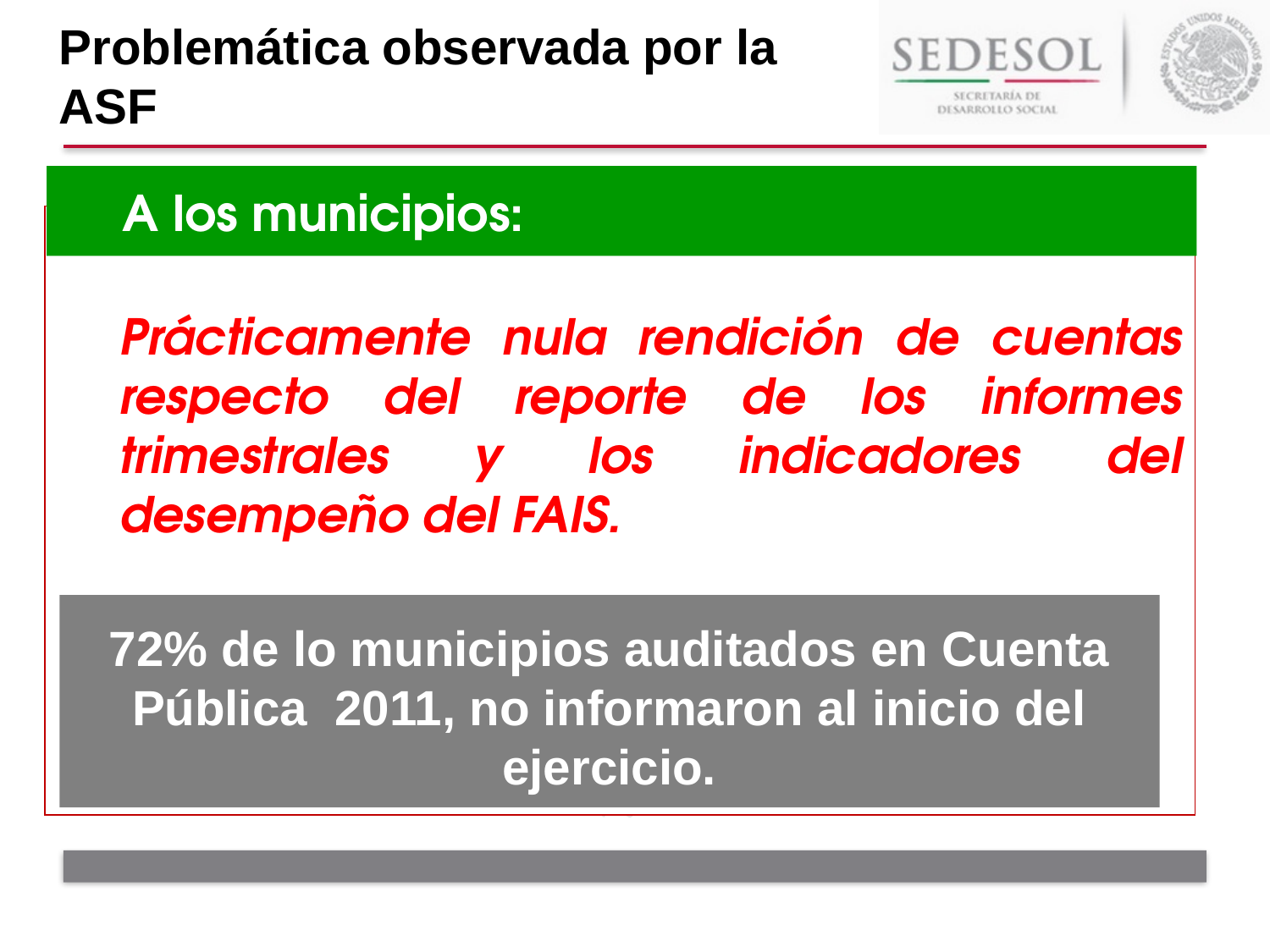

Problemática observada por la ASF

A los municipios:

Prácticamente nula rendición de cuentas respecto del reporte de los informes trimestrales y los indicadores del desempeño del FAIS.

72% de lo municipios auditados en Cuenta Pública  2011, no informaron al inicio del ejercicio.